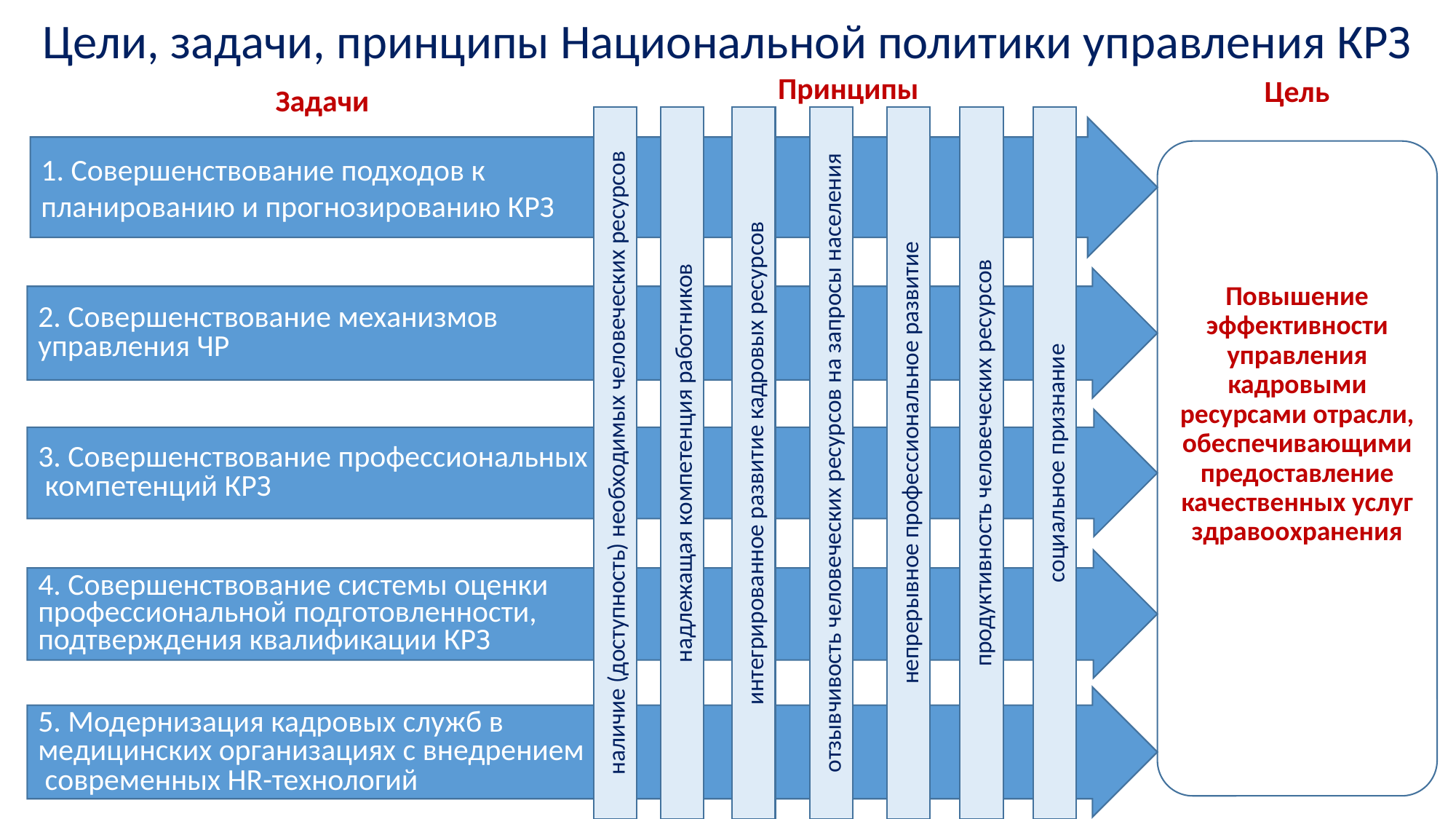

# Цели, задачи, принципы Национальной политики управления КРЗ
Принципы
Цель
Задачи
1. Совершенствование подходов к
планированию и прогнозированию КРЗ

2. Совершенствование механизмов
управления ЧР
Повышение эффективности управления кадровыми ресурсами отрасли, обеспечивающими предоставление качественных услуг здравоохранения
3. Совершенствование профессиональных
 компетенций КРЗ
наличие (доступность) необходимых человеческих ресурсов
надлежащая компетенция работников
отзывчивость человеческих ресурсов на запросы населения
продуктивность человеческих ресурсов
непрерывное профессиональное развитие
интегрированное развитие кадровых ресурсов
социальное признание
4. Совершенствование системы оценки
профессиональной подготовленности,
подтверждения квалификации КРЗ
5. Модернизация кадровых служб в
медицинских организациях с внедрением
 современных HR-технологий